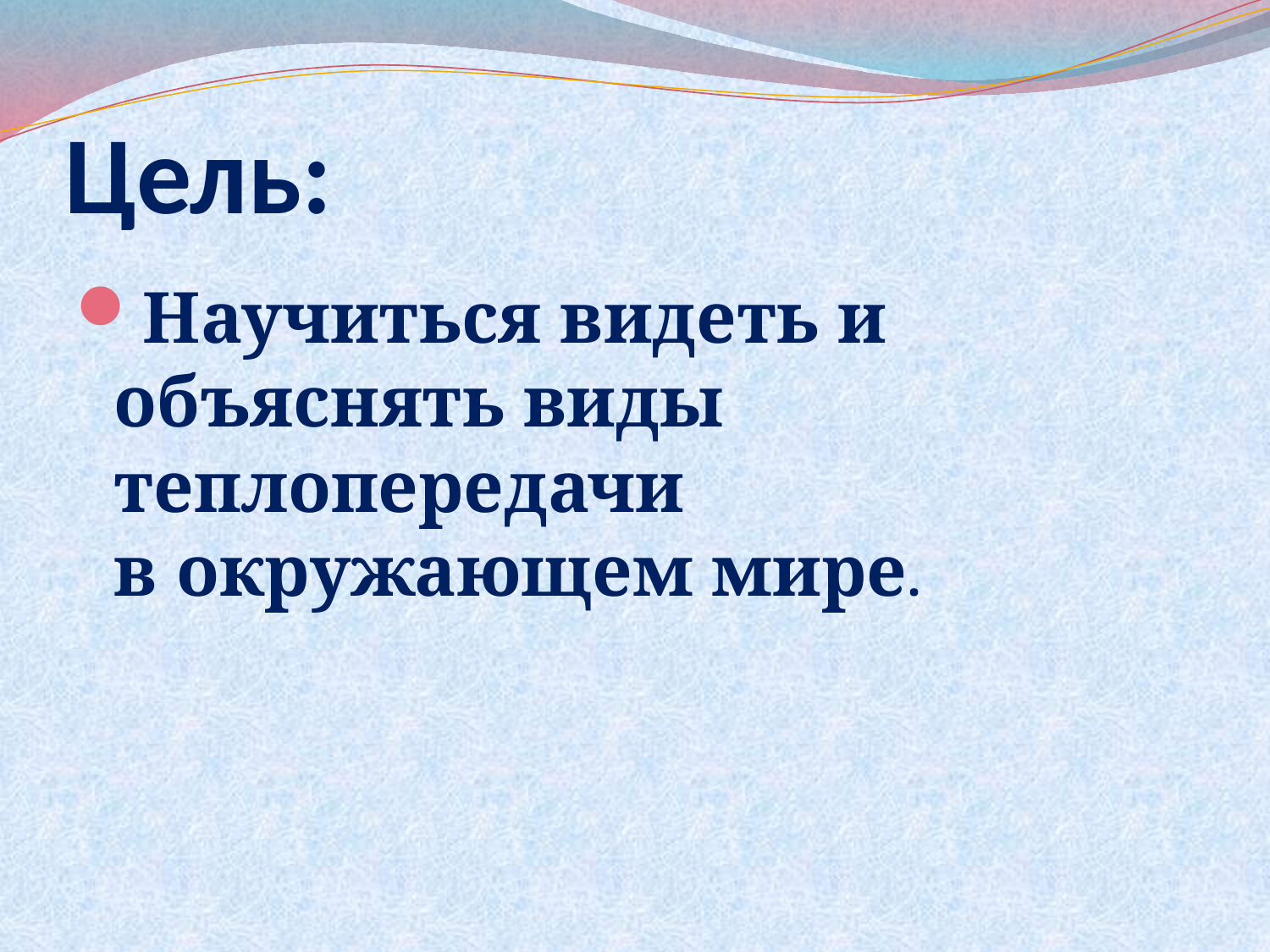

# Цель:
Научиться видеть и объяснять виды теплопередачи                            в окружающем мире.